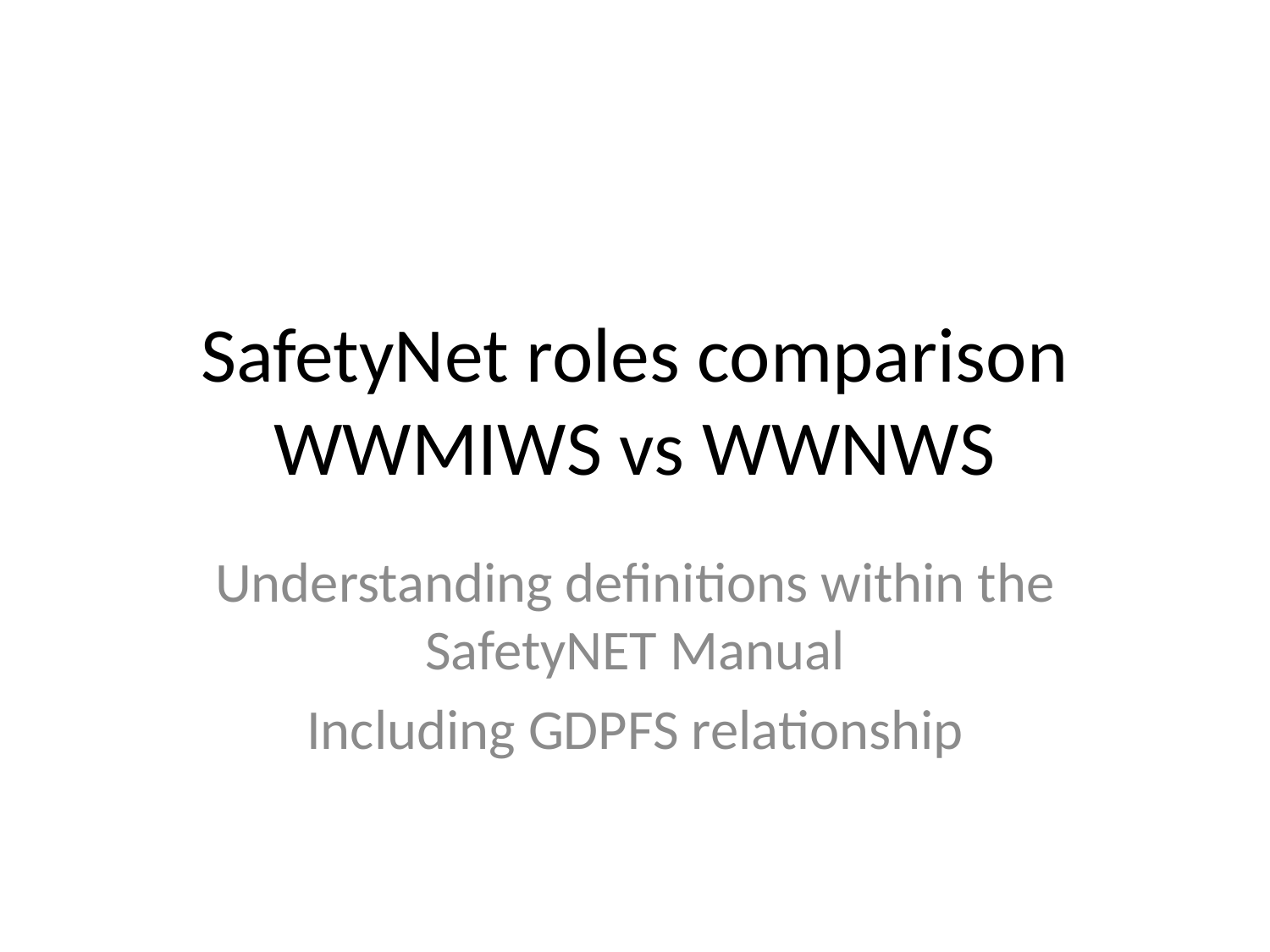

# SafetyNet roles comparison WWMIWS vs WWNWS
Understanding definitions within the SafetyNET Manual
Including GDPFS relationship